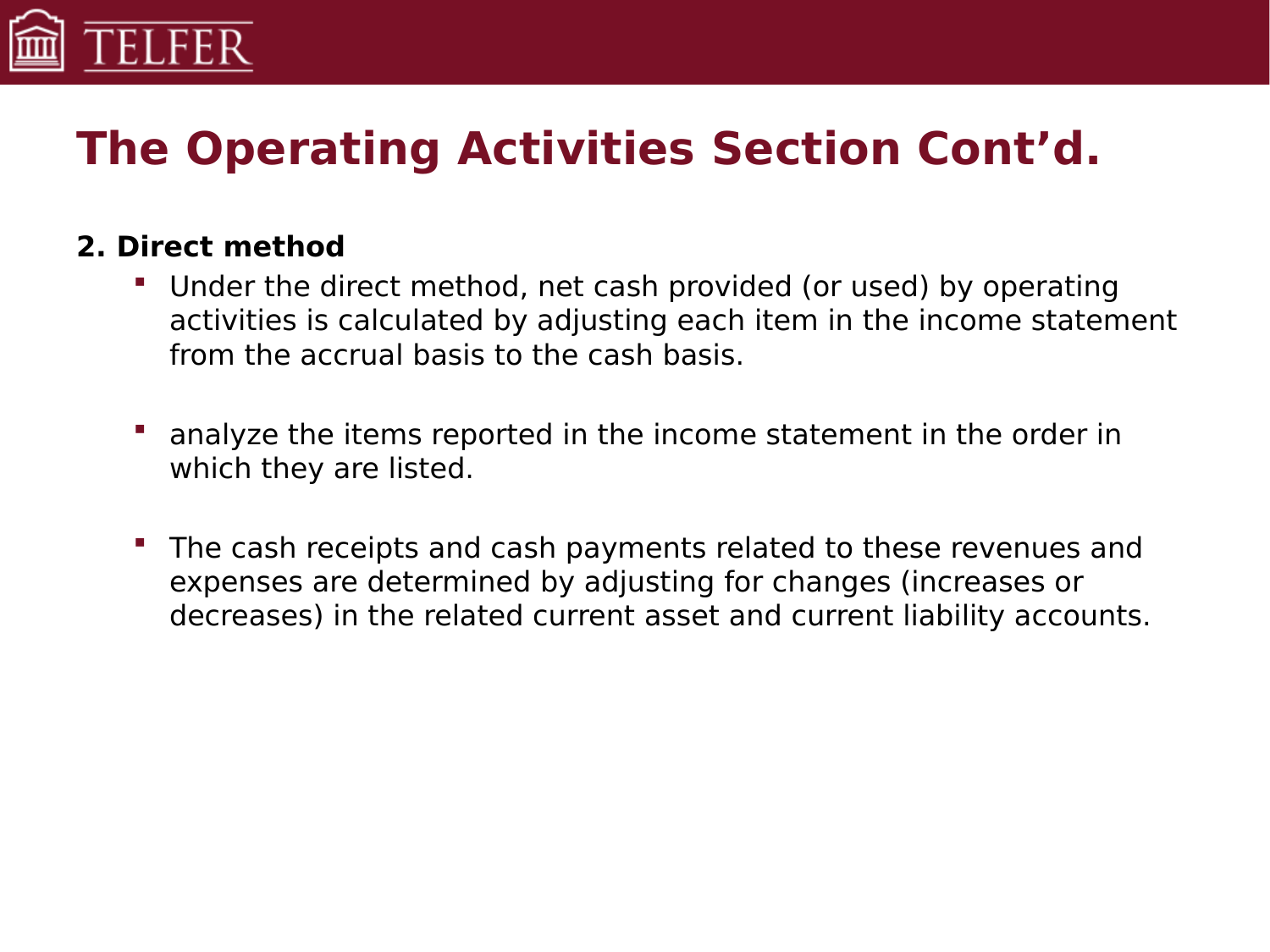

# The Operating Activities Section Cont’d.
2. Direct method
Under the direct method, net cash provided (or used) by operating activities is calculated by adjusting each item in the income statement from the accrual basis to the cash basis.

analyze the items reported in the income statement in the order in which they are listed.

The cash receipts and cash payments related to these revenues and expenses are determined by adjusting for changes (increases or decreases) in the related current asset and current liability accounts.